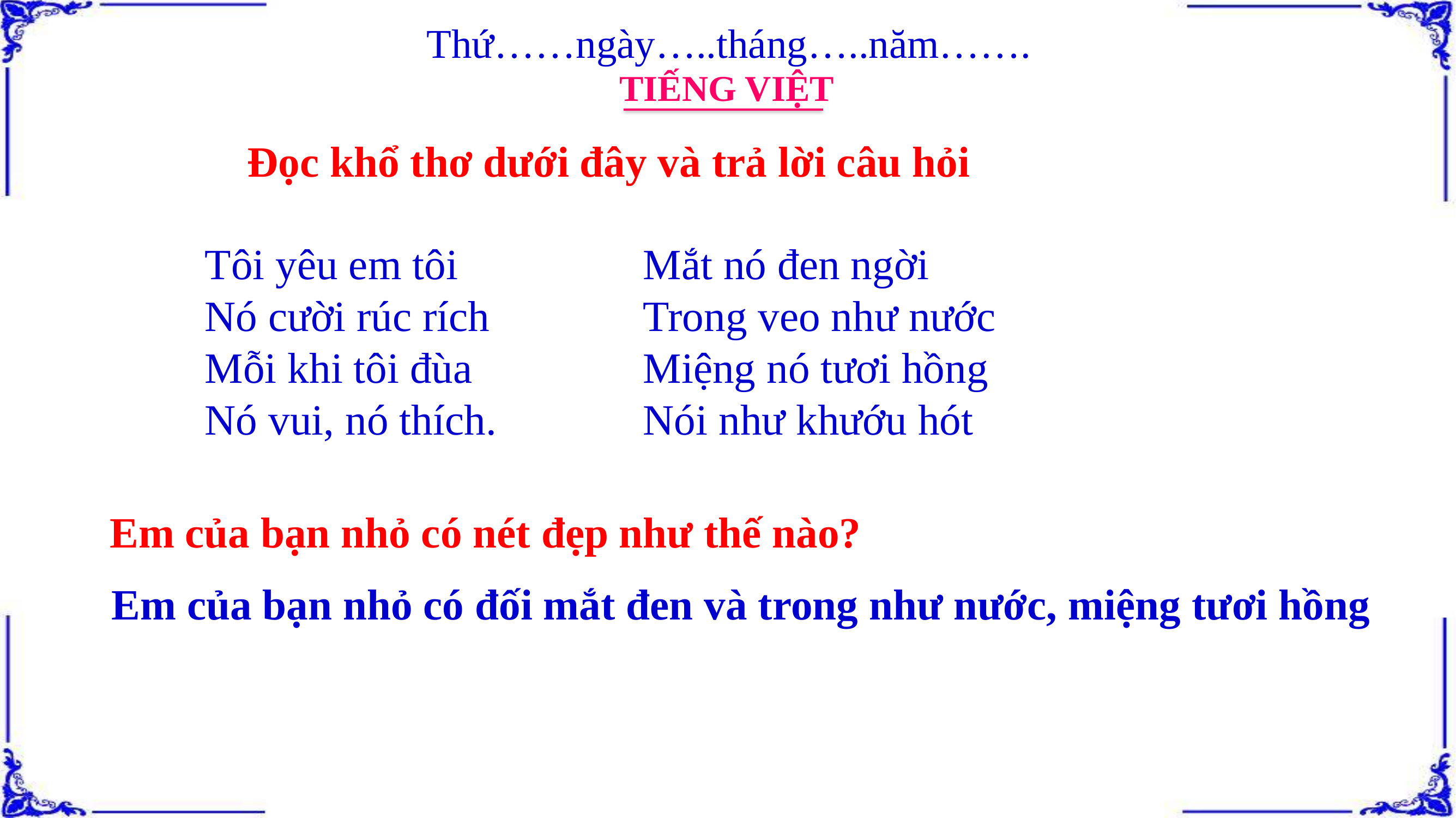

Thứ……ngày…..tháng…..năm…….
TIẾNG VIỆT
Đọc khổ thơ dưới đây và trả lời câu hỏi
Tôi yêu em tôi
Nó cười rúc rích
Mỗi khi tôi đùa
Nó vui, nó thích.
Mắt nó đen ngời
Trong veo như nước
Miệng nó tươi hồng
Nói như khướu hót
Em của bạn nhỏ có nét đẹp như thế nào?
Em của bạn nhỏ có đối mắt đen và trong như nước, miệng tươi hồng